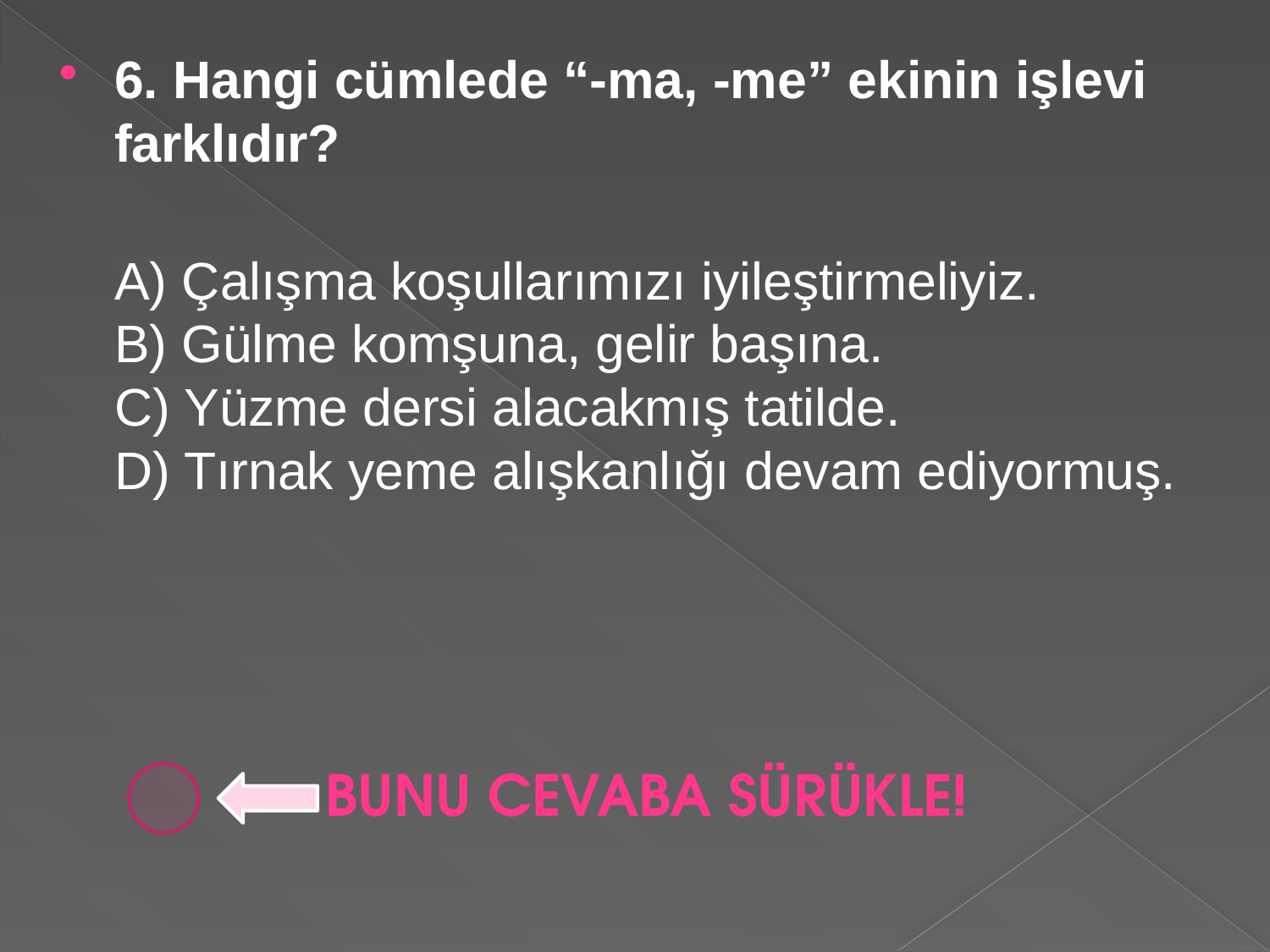

6. Hangi cümlede “-ma, -me” ekinin işlevi farklıdır?
A) Çalışma koşullarımızı iyileştirmeliyiz.
B) Gülme komşuna, gelir başına.
C) Yüzme dersi alacakmış tatilde.
D) Tırnak yeme alışkanlığı devam ediyormuş.
BUNU CEVABA SÜRÜKLE!